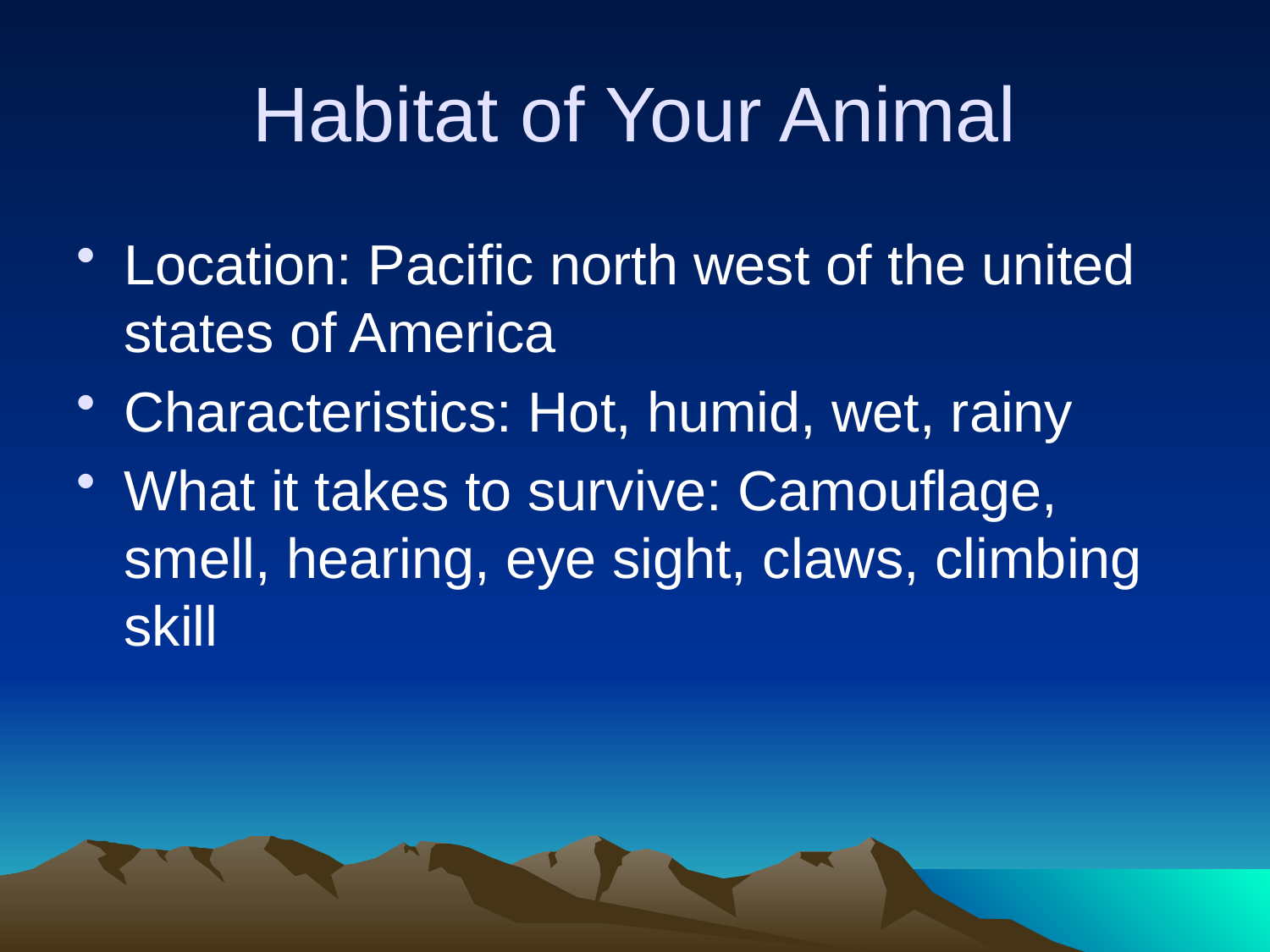

Habitat of Your Animal
Location: Pacific north west of the united states of America
Characteristics: Hot, humid, wet, rainy
What it takes to survive: Camouflage, smell, hearing, eye sight, claws, climbing skill